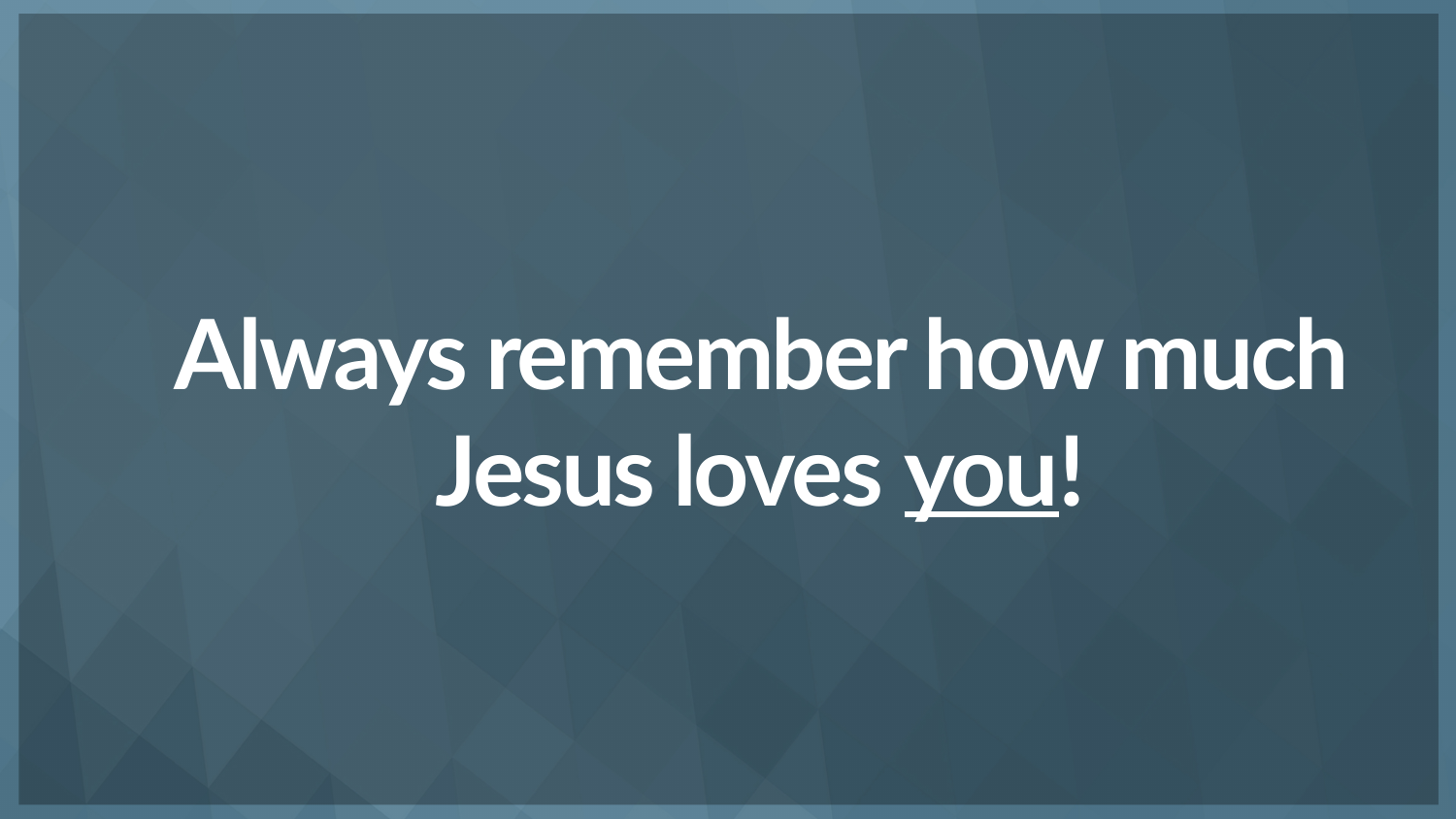

# Always remember how much Jesus loves you!